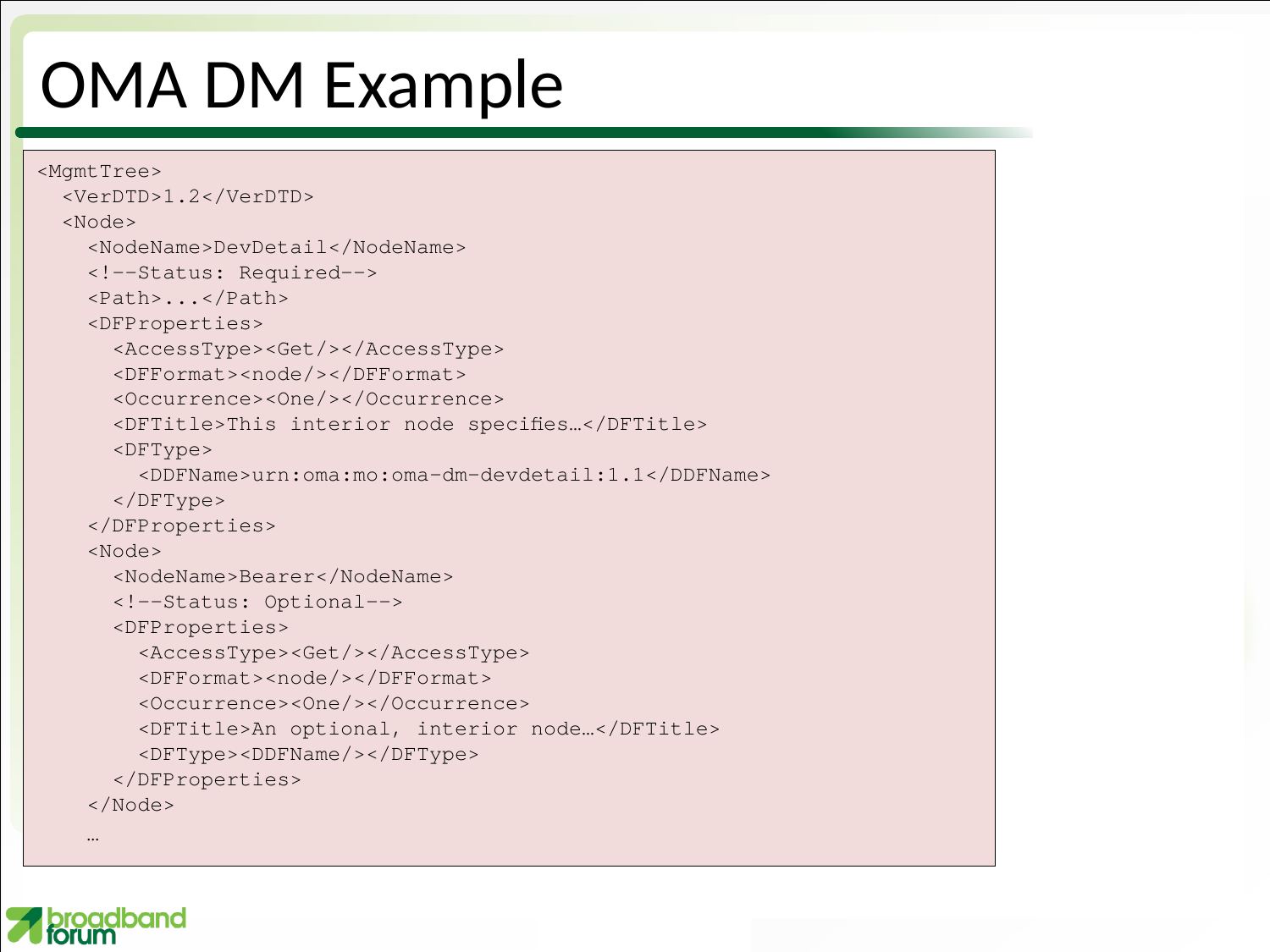

# OMA DM Example
<MgmtTree>
  <VerDTD>1.2</VerDTD>
  <Node>
    <NodeName>DevDetail</NodeName>
    <!--Status: Required-->
    <Path>...</Path>
    <DFProperties>
      <AccessType><Get/></AccessType>
      <DFFormat><node/></DFFormat>
      <Occurrence><One/></Occurrence>
      <DFTitle>This interior node specifies…</DFTitle>
      <DFType>
        <DDFName>urn:oma:mo:oma-dm-devdetail:1.1</DDFName>
      </DFType>
    </DFProperties>
    <Node>
      <NodeName>Bearer</NodeName>
      <!--Status: Optional-->
      <DFProperties>
        <AccessType><Get/></AccessType>
        <DFFormat><node/></DFFormat>
        <Occurrence><One/></Occurrence>
        <DFTitle>An optional, interior node…</DFTitle>
        <DFType><DDFName/></DFType>
      </DFProperties>
    </Node>
    …